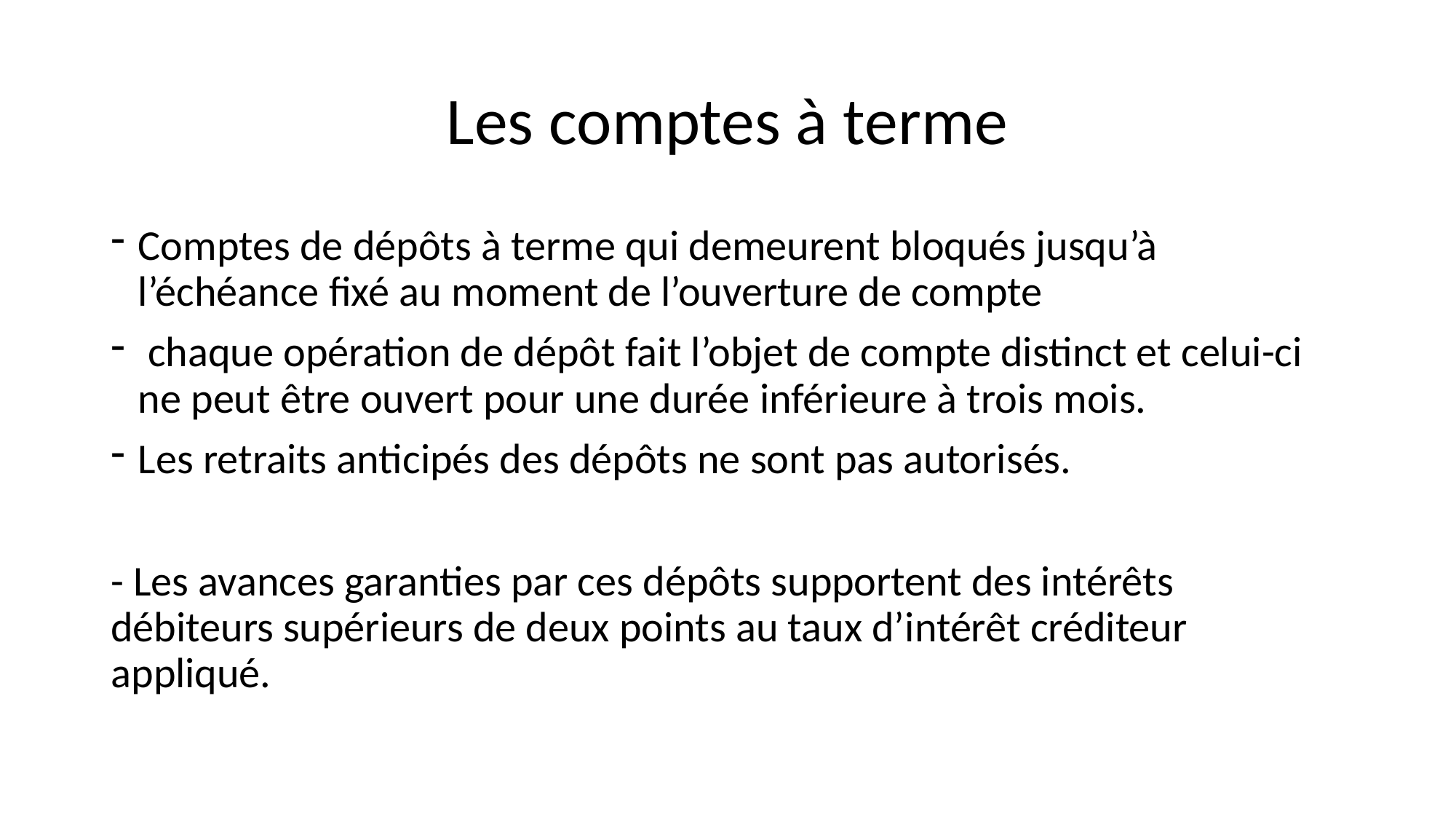

# Les comptes à terme
Comptes de dépôts à terme qui demeurent bloqués jusqu’à l’échéance fixé au moment de l’ouverture de compte
 chaque opération de dépôt fait l’objet de compte distinct et celui-ci ne peut être ouvert pour une durée inférieure à trois mois.
Les retraits anticipés des dépôts ne sont pas autorisés.

- Les avances garanties par ces dépôts supportent des intérêts débiteurs supérieurs de deux points au taux d’intérêt créditeur appliqué.